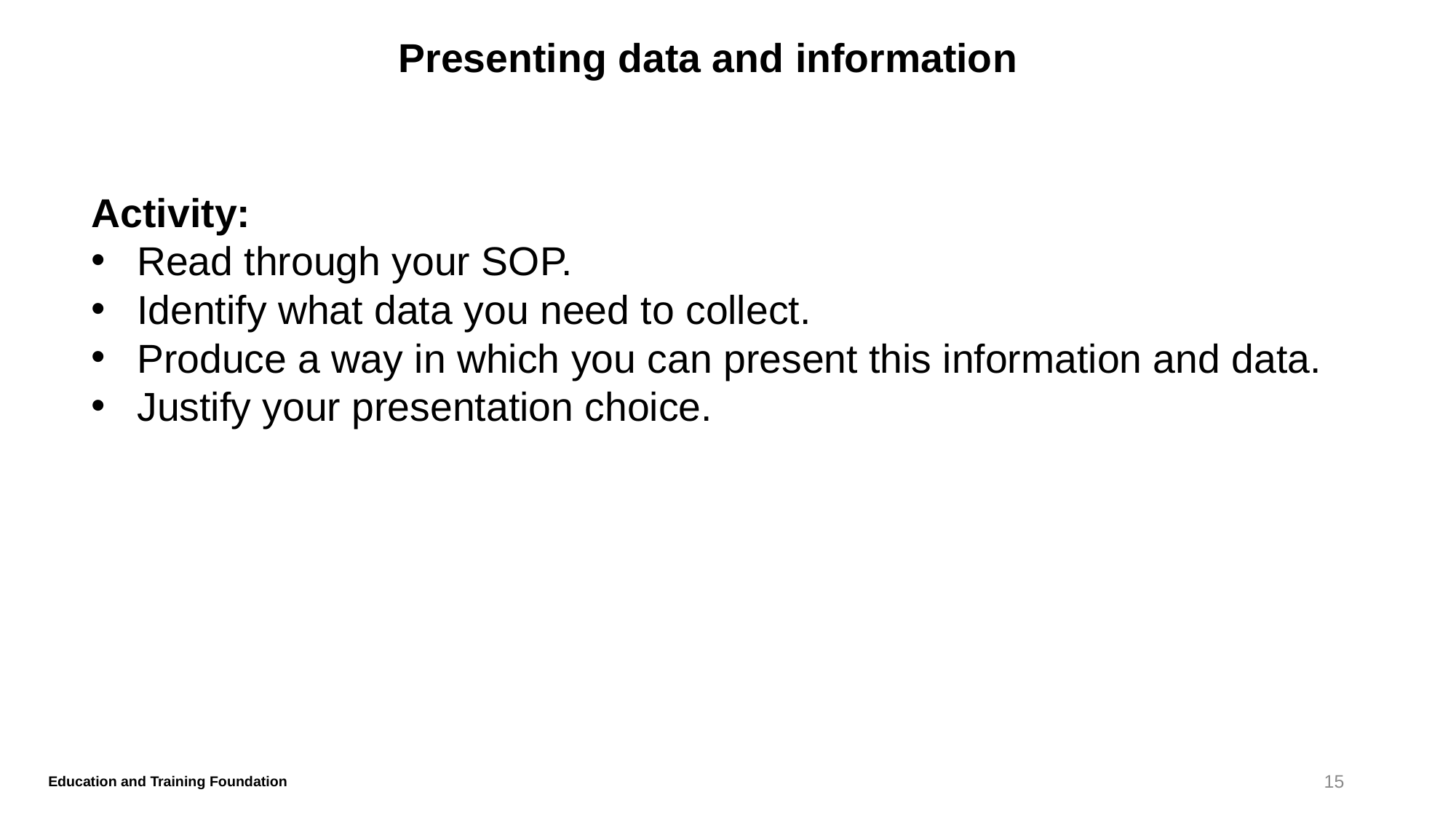

# Presenting data and information
Activity:
Read through your SOP.
Identify what data you need to collect.
Produce a way in which you can present this information and data.
Justify your presentation choice.

15
Education and Training Foundation